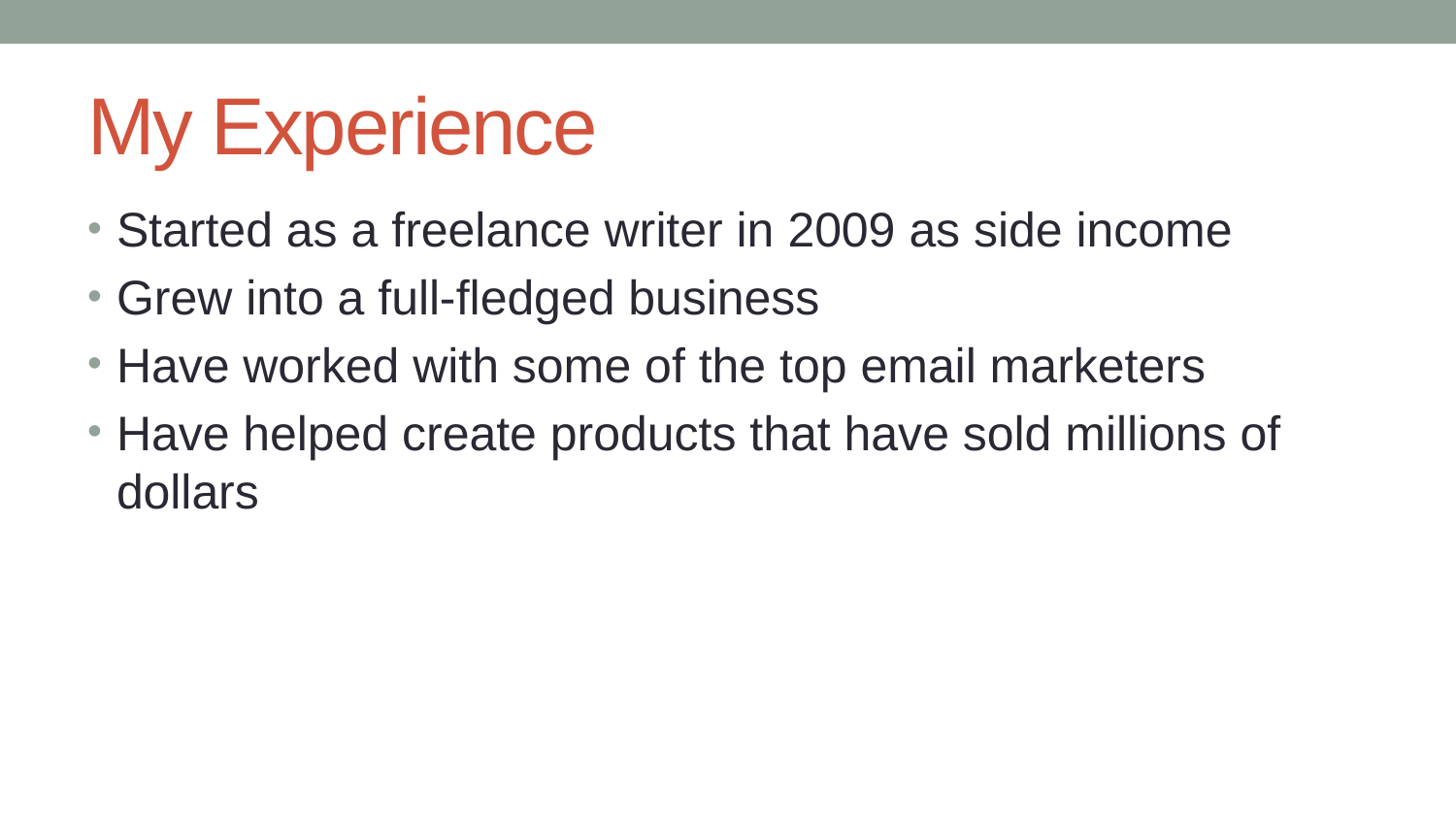

# My Experience
Started as a freelance writer in 2009 as side income
Grew into a full-fledged business
Have worked with some of the top email marketers
Have helped create products that have sold millions of dollars